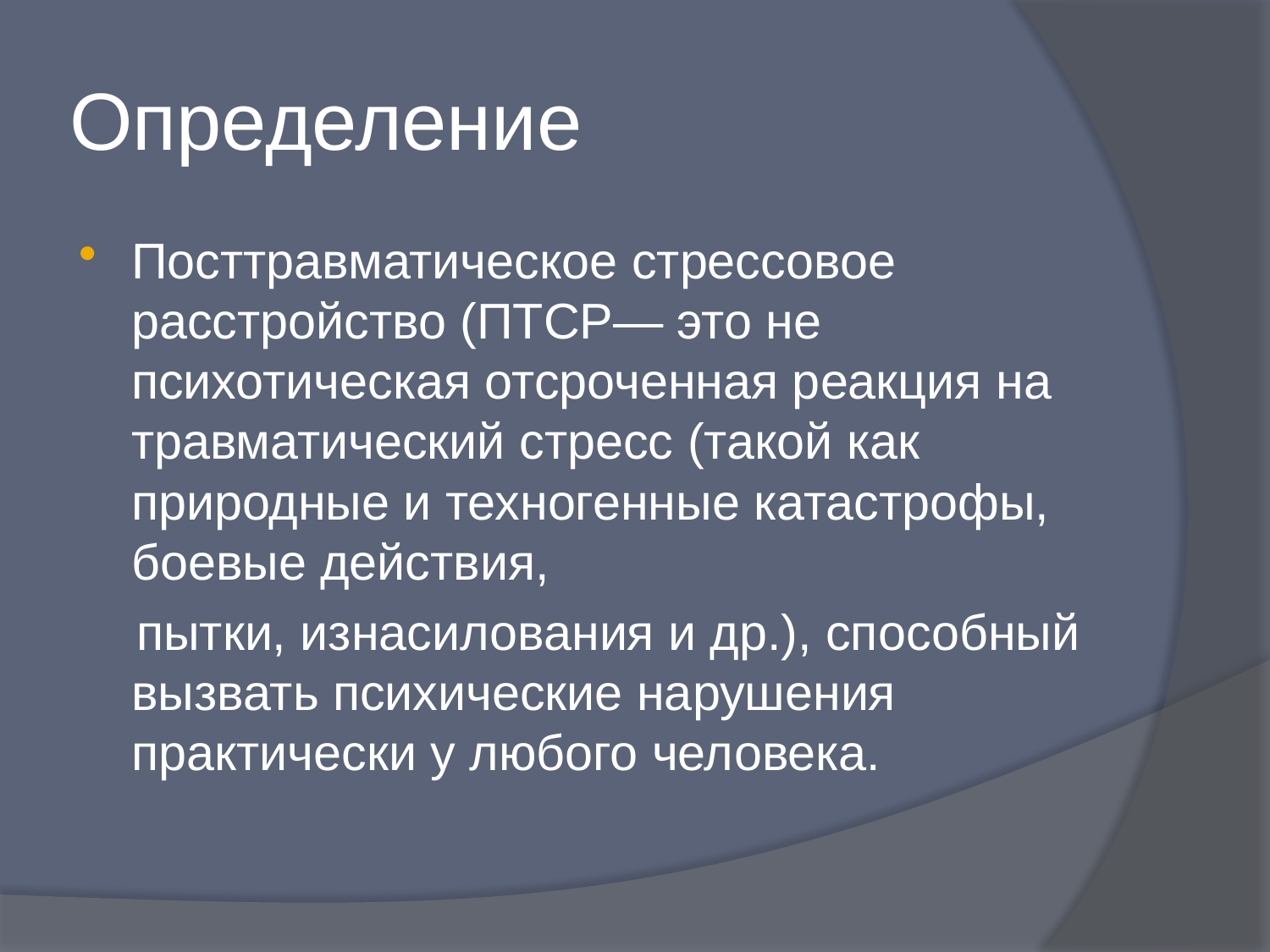

# Определение
Посттравматическое стрессовое расстройство (ПТСР— это не психотическая отсроченная реакция на травматический стресс (такой как природные и техногенные катастрофы, боевые действия,
    пытки, изнасилования и др.), способный вызвать психические нарушения практически у любого человека.